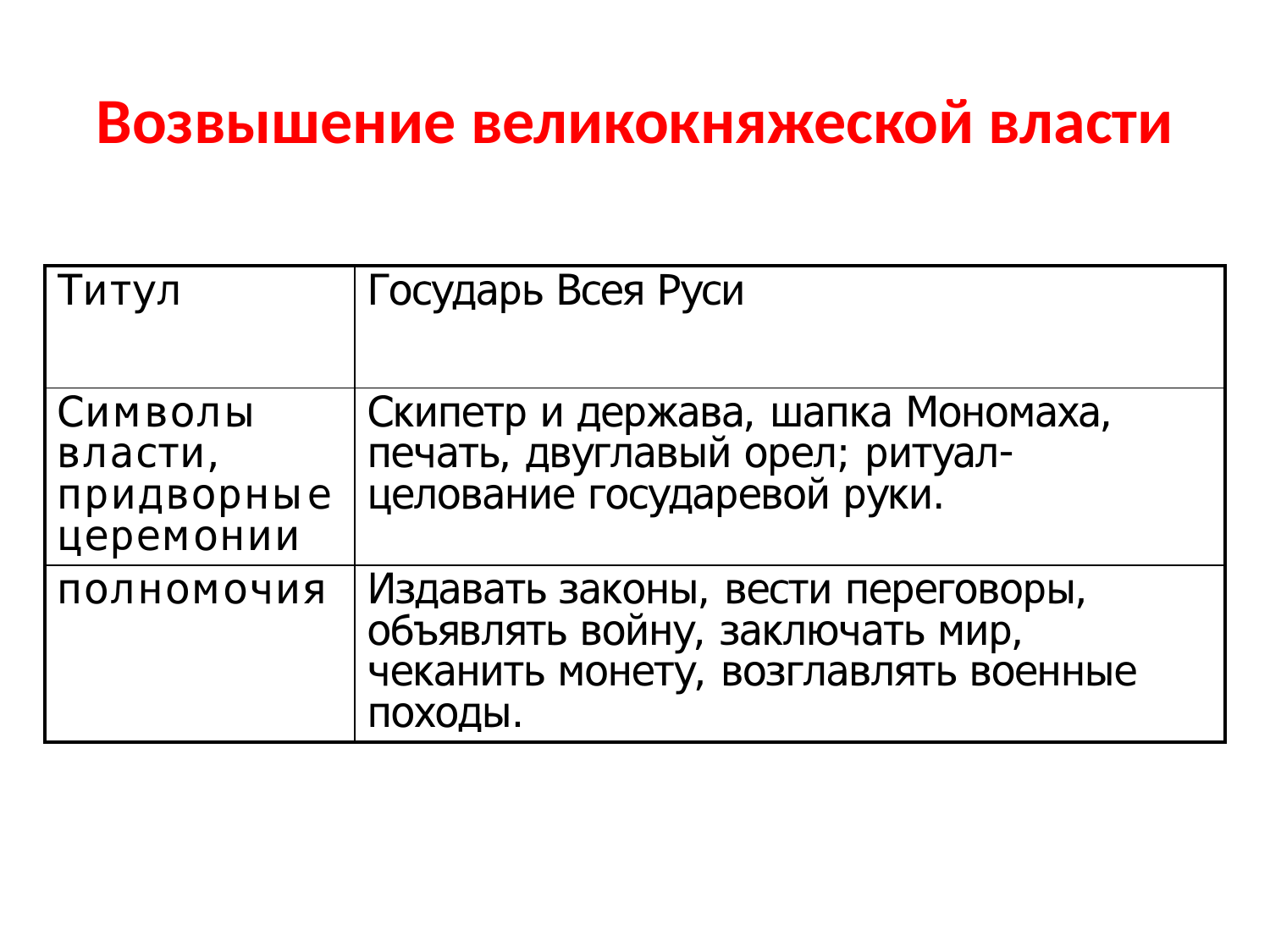

# Возвышение великокняжеской власти
| Титул | Государь Всея Руси |
| --- | --- |
| Символы власти, придворные церемонии | Скипетр и держава, шапка Мономаха, печать, двуглавый орел; ритуал-целование государевой руки. |
| полномочия | Издавать законы, вести переговоры, объявлять войну, заключать мир, чеканить монету, возглавлять военные походы. |